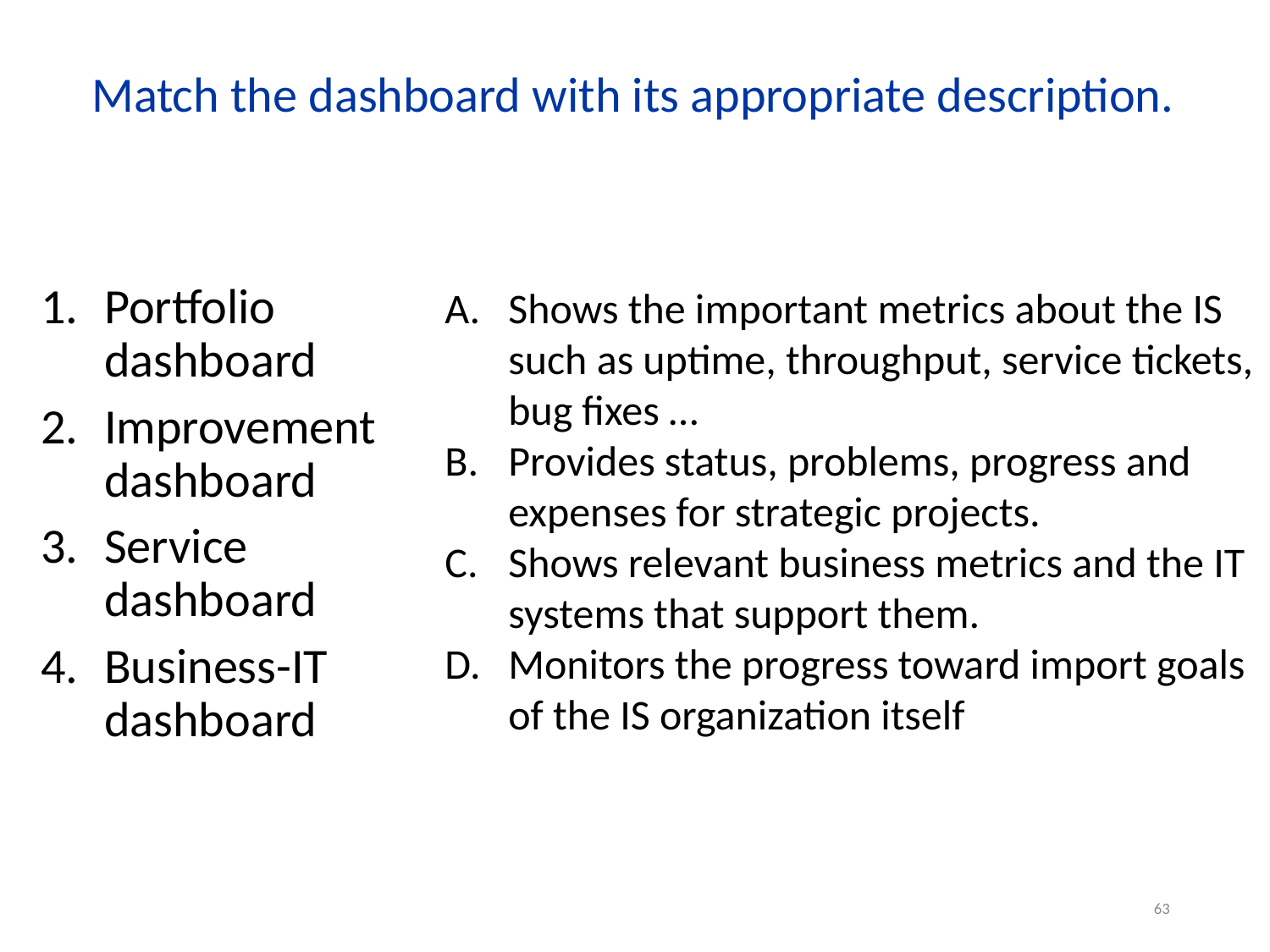

Match the dashboard with its appropriate description.
Portfolio dashboard
Improvement dashboard
Service dashboard
Business-IT dashboard
Shows the important metrics about the IS such as uptime, throughput, service tickets, bug fixes …
Provides status, problems, progress and expenses for strategic projects.
Shows relevant business metrics and the IT systems that support them.
Monitors the progress toward import goals of the IS organization itself
63